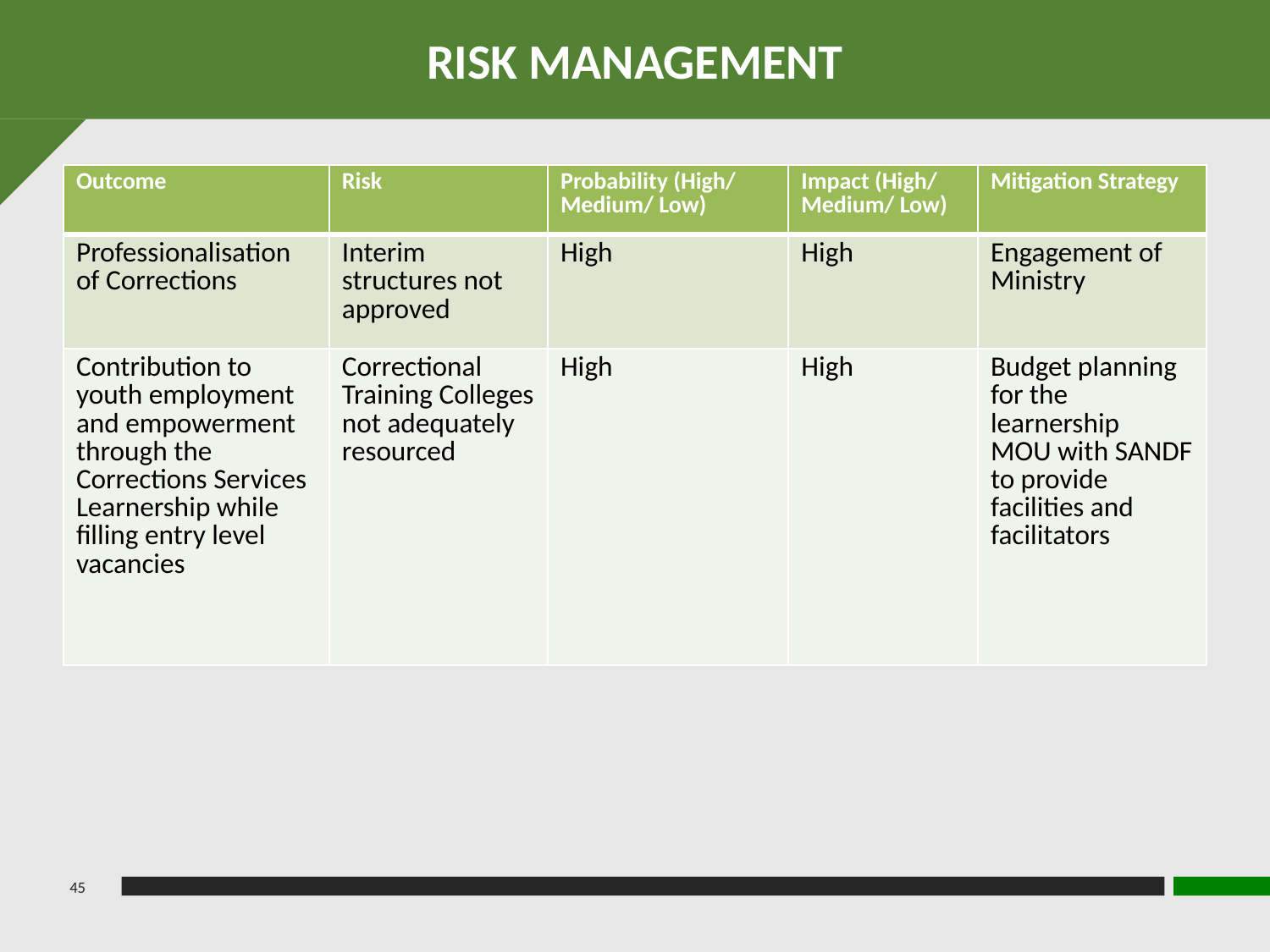

RISK MANAGEMENT

| Outcome | Risk | Probability (High/ Medium/ Low) | Impact (High/ Medium/ Low) | Mitigation Strategy |
| --- | --- | --- | --- | --- |
| Professionalisation of Corrections | Interim structures not approved | High | High | Engagement of Ministry |
| Contribution to youth employment and empowerment through the Corrections Services Learnership while filling entry level vacancies | Correctional Training Colleges not adequately resourced | High | High | Budget planning for the learnership MOU with SANDF to provide facilities and facilitators |
Provide a summary of the risks and mitigation factors related to the delivery and implementation of the Strategy

45